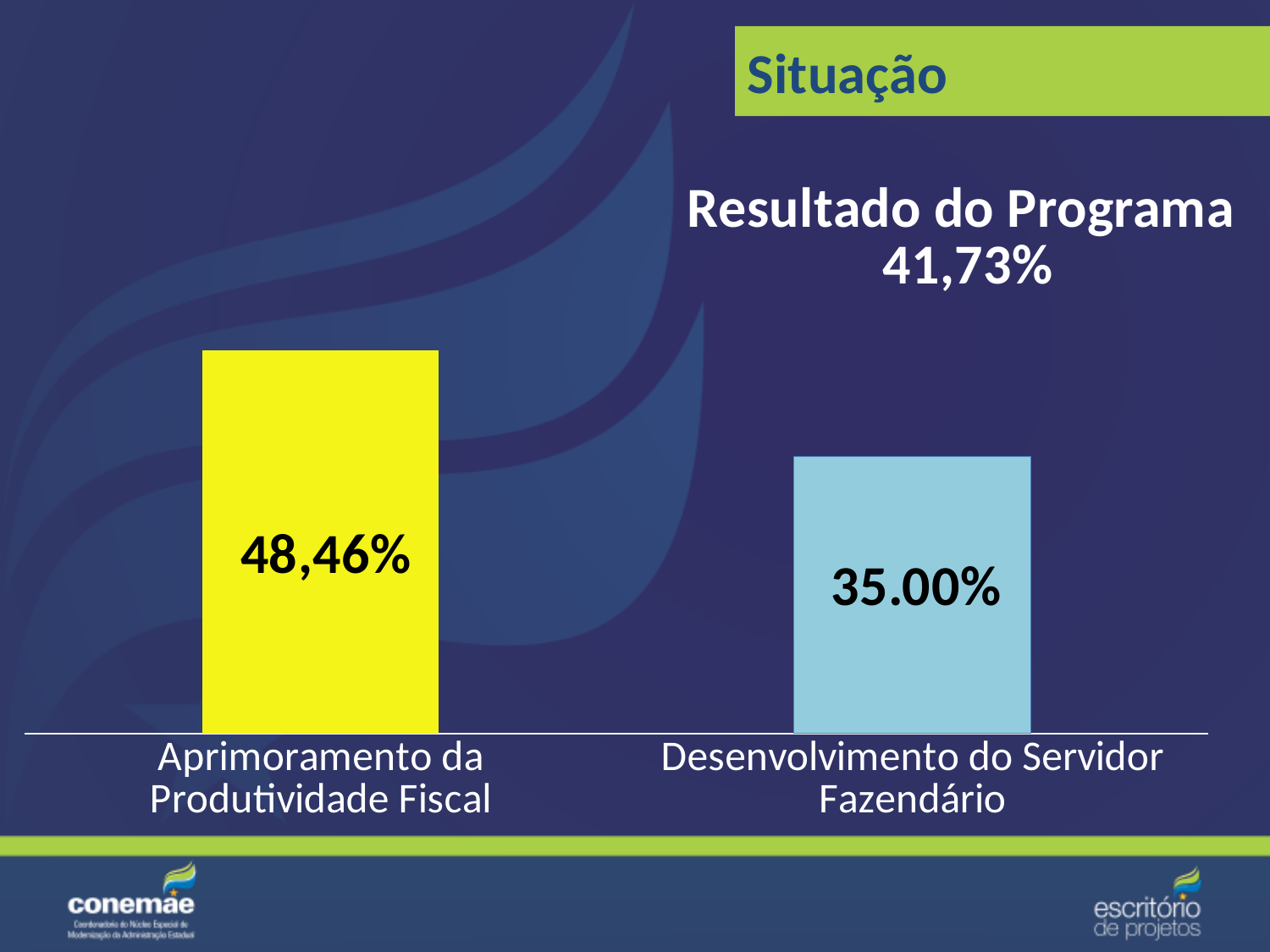

Situação

### Chart: Resultado do Programa
 41,73%

| Category |  |
|---|---|
| Aprimoramento da Produtividade Fiscal | 0.4846153846153846 |
| Desenvolvimento do Servidor Fazendário | 0.3499999999999999 |